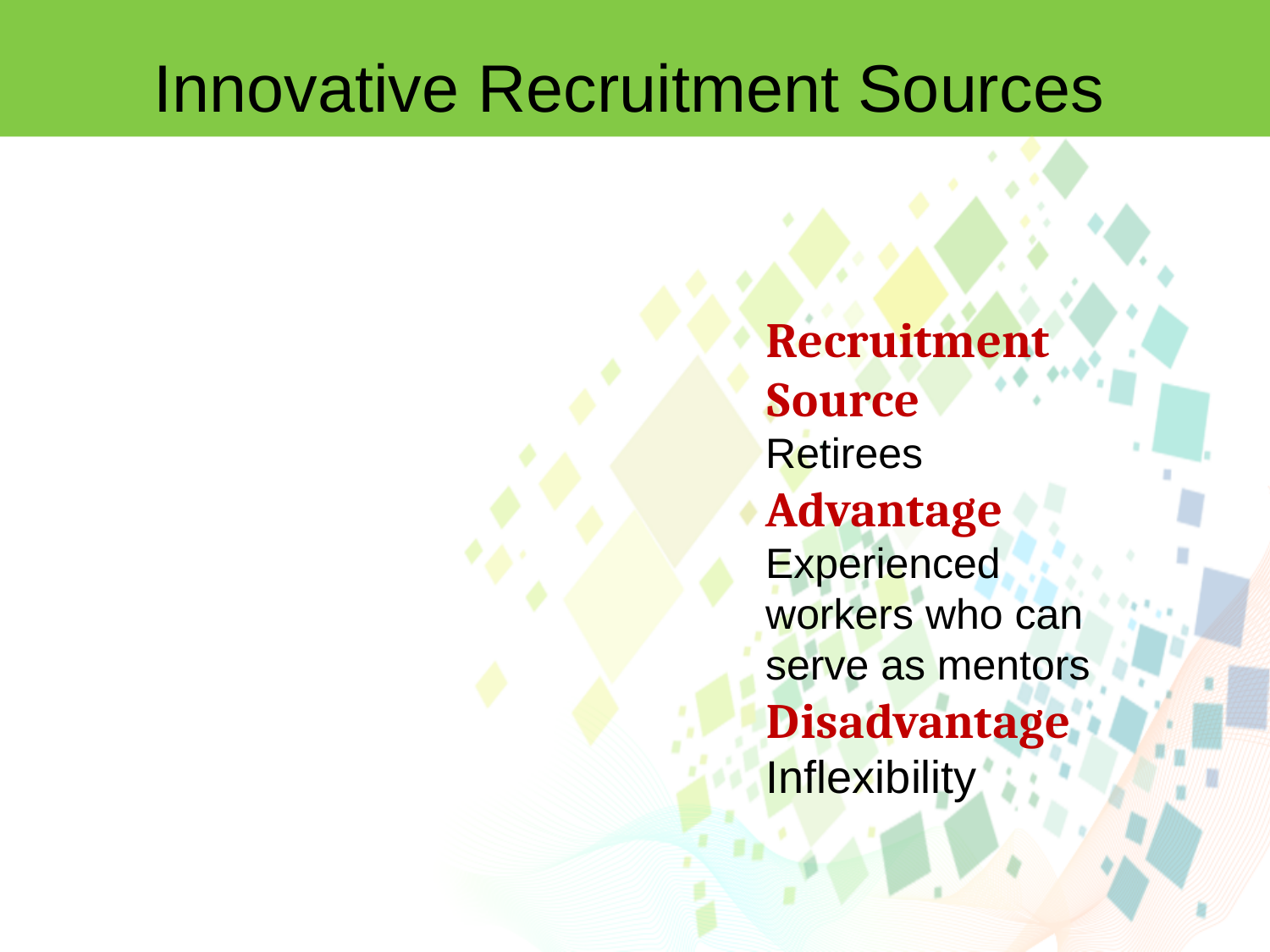

Innovative Recruitment Sources
Recruitment Source
Retirees
Advantage
Experienced workers who can serve as mentors
Disadvantage
Inflexibility